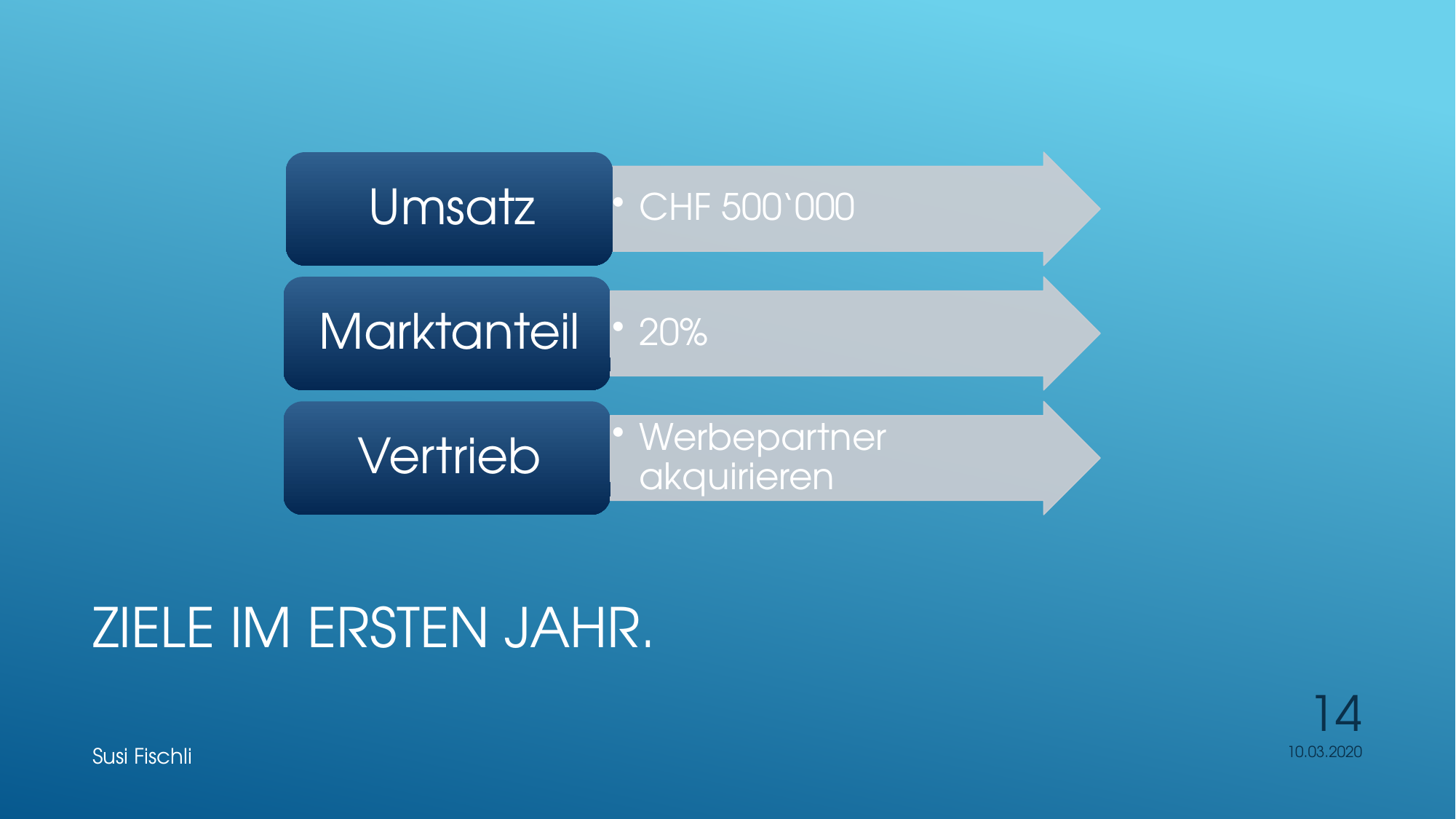

CHF 500‘000
Umsatz
20%
Marktanteil
Werbepartner akquirieren
Vertrieb
# Ziele im ersten Jahr.
14
Susi Fischli
10.03.2020